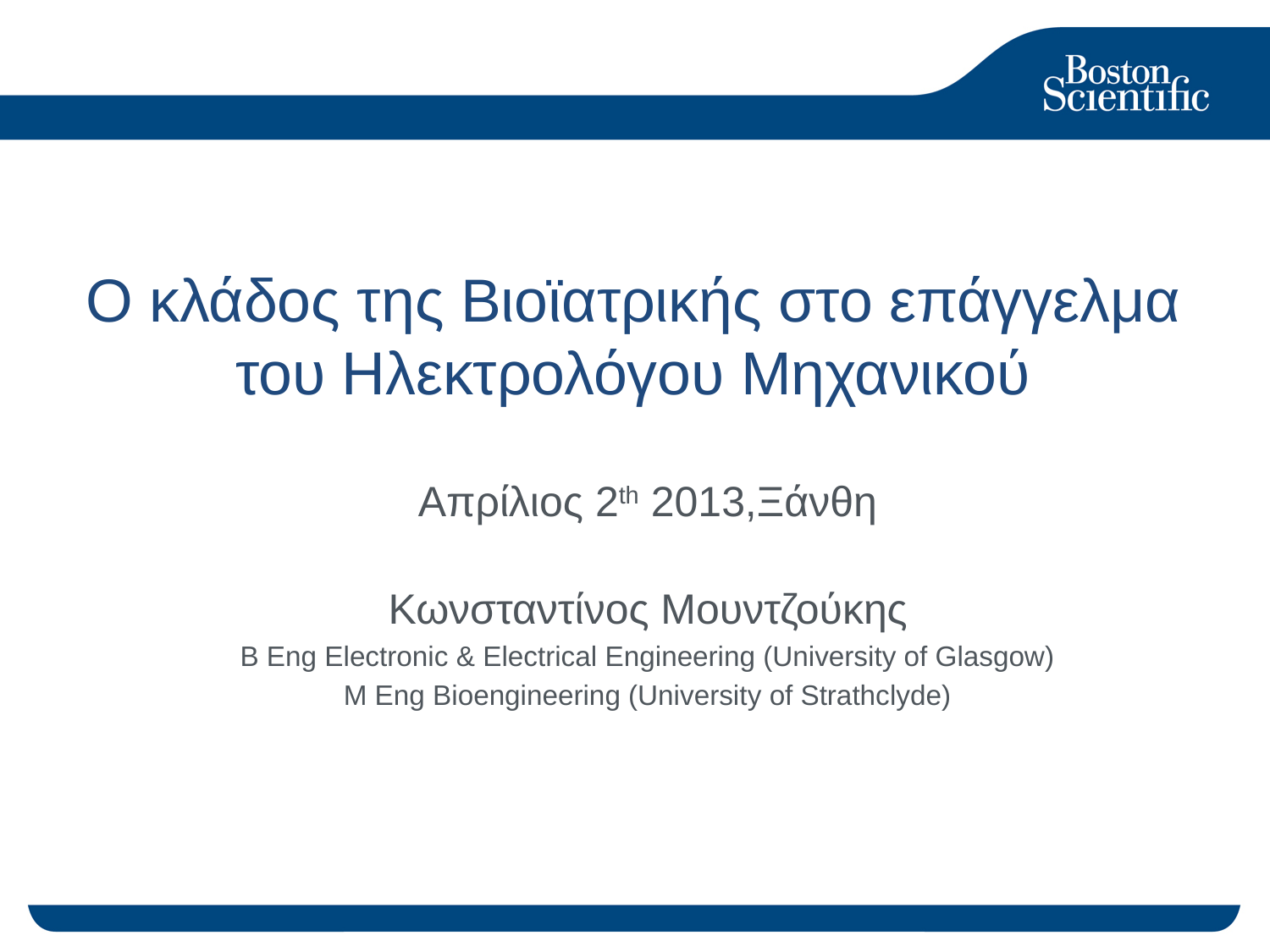

# Ο κλάδος της Βιοϊατρικής στο επάγγελμα του Ηλεκτρολόγου Μηχανικού
Απρίλιος 2th 2013,Ξάνθη

Κωνσταντίνος Μουντζούκης
B Eng Electronic & Electrical Engineering (University of Glasgow)
M Eng Bioengineering (University of Strathclyde)